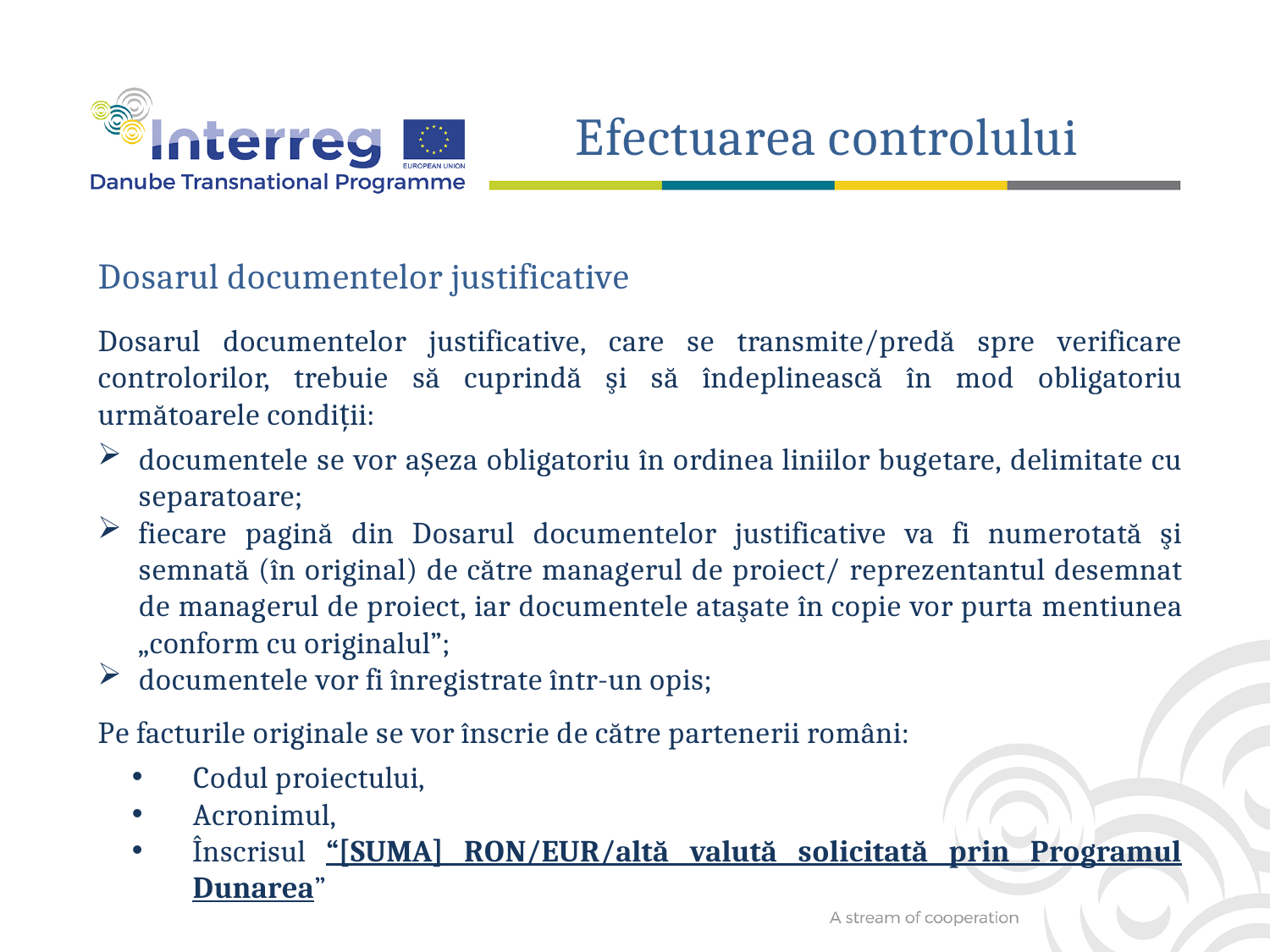

Efectuarea controlului
Dosarul documentelor justificative
Dosarul documentelor justificative, care se transmite/predă spre verificare controlorilor, trebuie să cuprindă şi să îndeplinească în mod obligatoriu următoarele condiții:
documentele se vor așeza obligatoriu în ordinea liniilor bugetare, delimitate cu separatoare;
fiecare pagină din Dosarul documentelor justificative va fi numerotată şi semnată (în original) de către managerul de proiect/ reprezentantul desemnat de managerul de proiect, iar documentele ataşate în copie vor purta mentiunea „conform cu originalul”;
documentele vor fi înregistrate într-un opis;
Pe facturile originale se vor înscrie de către partenerii români:
Codul proiectului,
Acronimul,
Înscrisul “[SUMA] RON/EUR/altă valută solicitată prin Programul Dunarea”